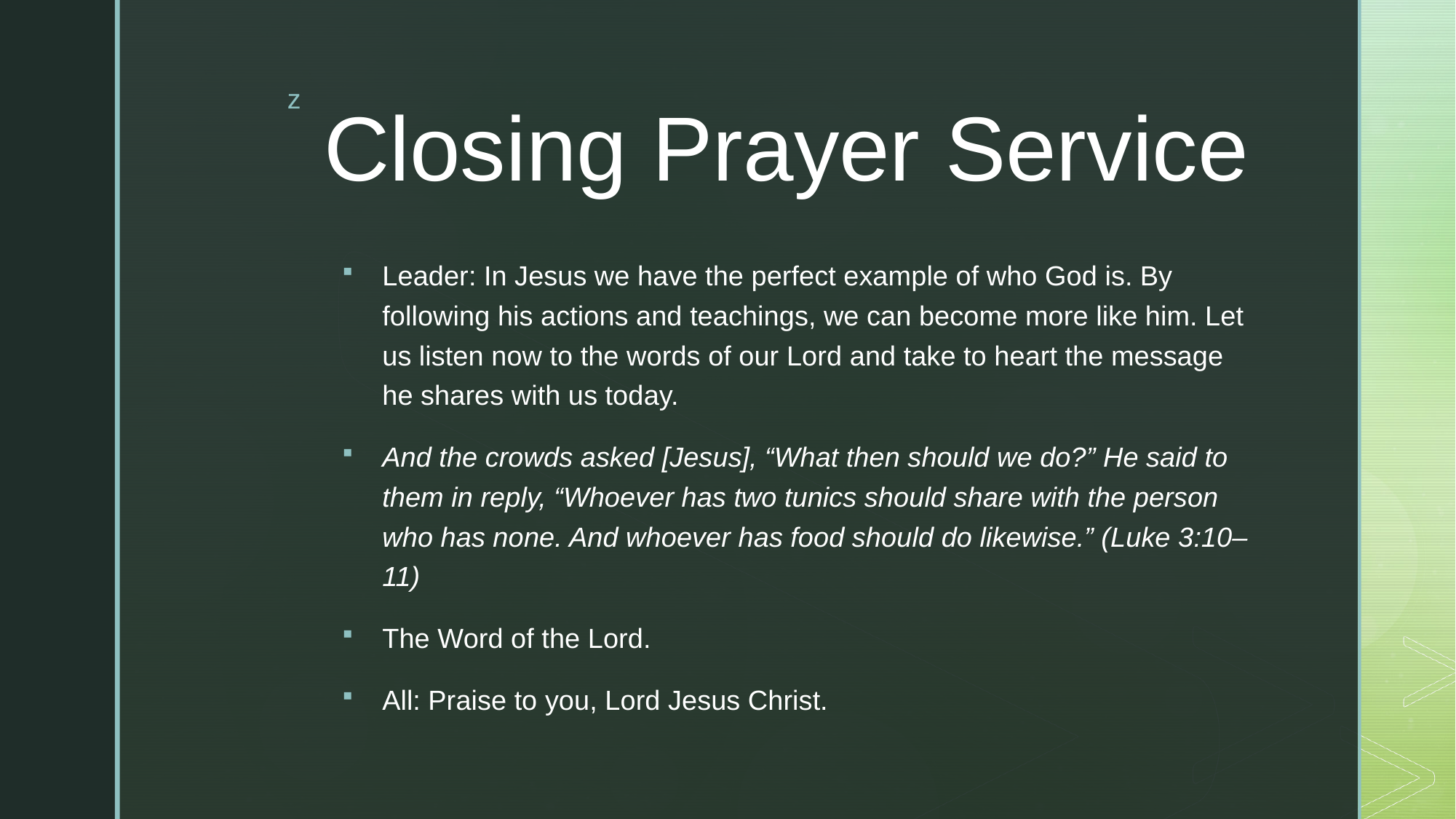

# Closing Prayer Service
Leader: In Jesus we have the perfect example of who God is. By following his actions and teachings, we can become more like him. Let us listen now to the words of our Lord and take to heart the message he shares with us today.
And the crowds asked [Jesus], “What then should we do?” He said to them in reply, “Whoever has two tunics should share with the person who has none. And whoever has food should do likewise.” (Luke 3:10–11)
The Word of the Lord.
All: Praise to you, Lord Jesus Christ.